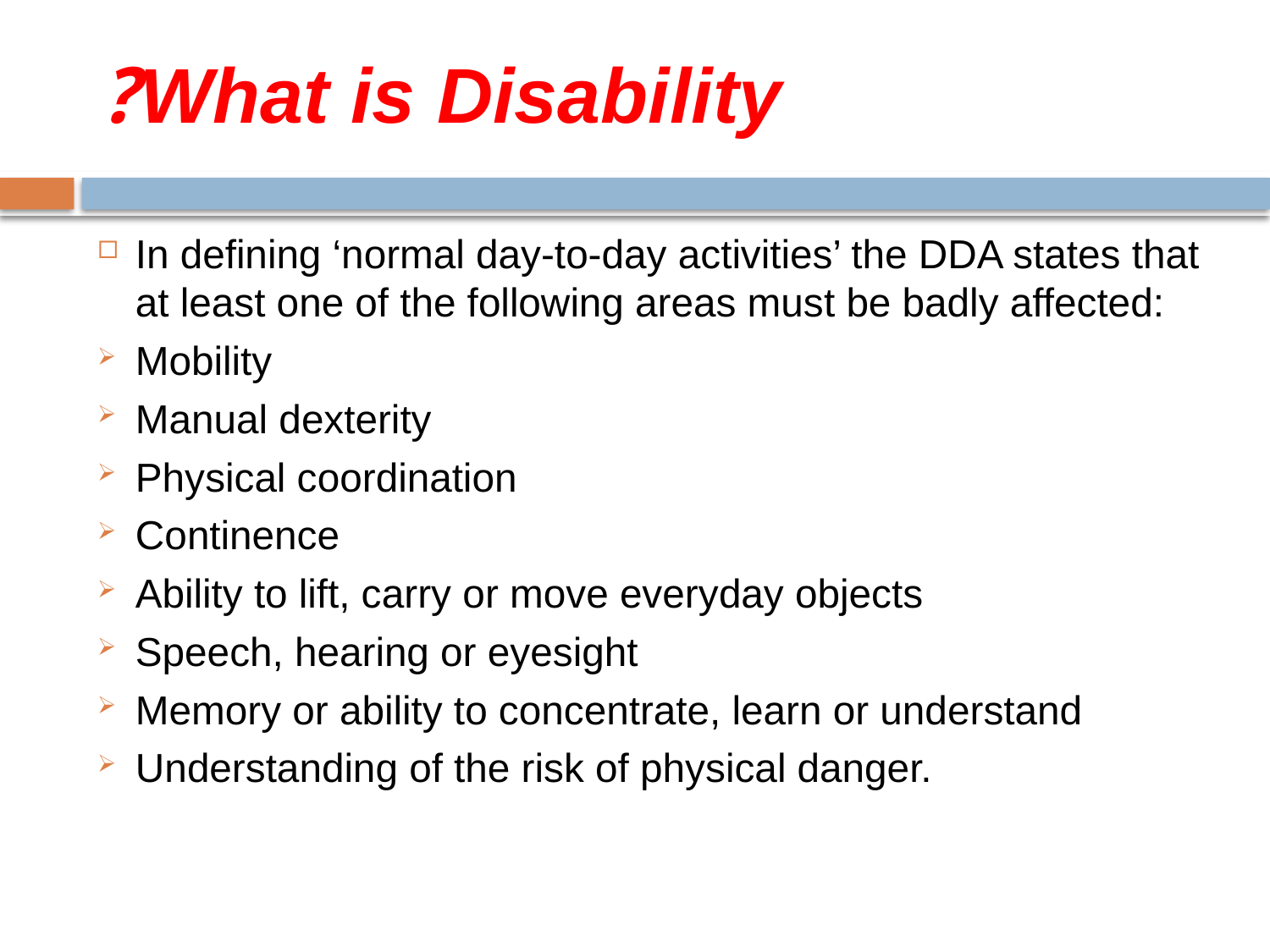

# What is Disability?
In defining ‘normal day-to-day activities’ the DDA states that at least one of the following areas must be badly affected:
Mobility
Manual dexterity
Physical coordination
Continence
Ability to lift, carry or move everyday objects
Speech, hearing or eyesight
Memory or ability to concentrate, learn or understand
Understanding of the risk of physical danger.